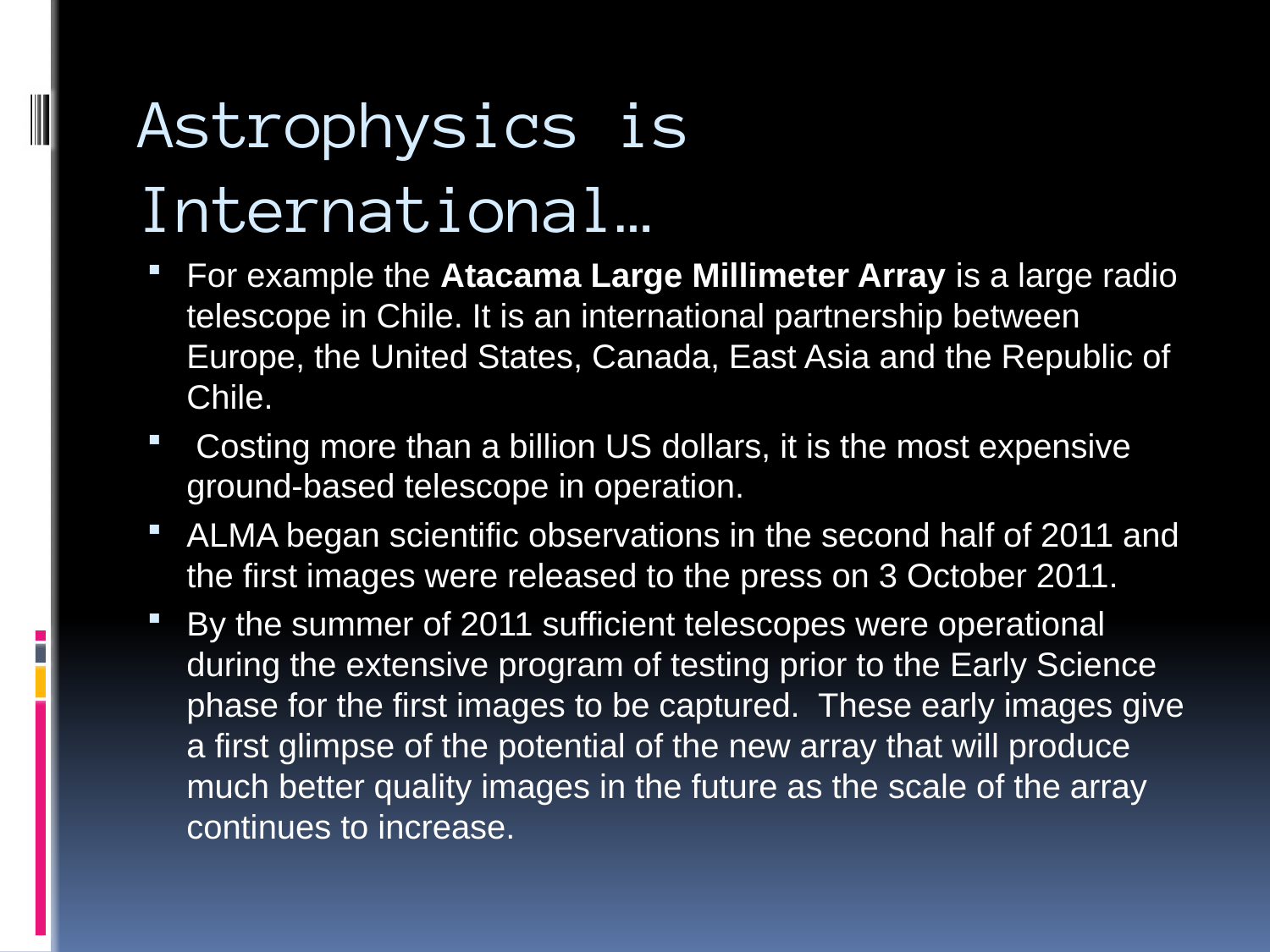

# Astrophysics is International…
For example the Atacama Large Millimeter Array is a large radio telescope in Chile. It is an international partnership between Europe, the United States, Canada, East Asia and the Republic of Chile.
 Costing more than a billion US dollars, it is the most expensive ground-based telescope in operation.
ALMA began scientific observations in the second half of 2011 and the first images were released to the press on 3 October 2011.
By the summer of 2011 sufficient telescopes were operational during the extensive program of testing prior to the Early Science phase for the first images to be captured.  These early images give a first glimpse of the potential of the new array that will produce much better quality images in the future as the scale of the array continues to increase.